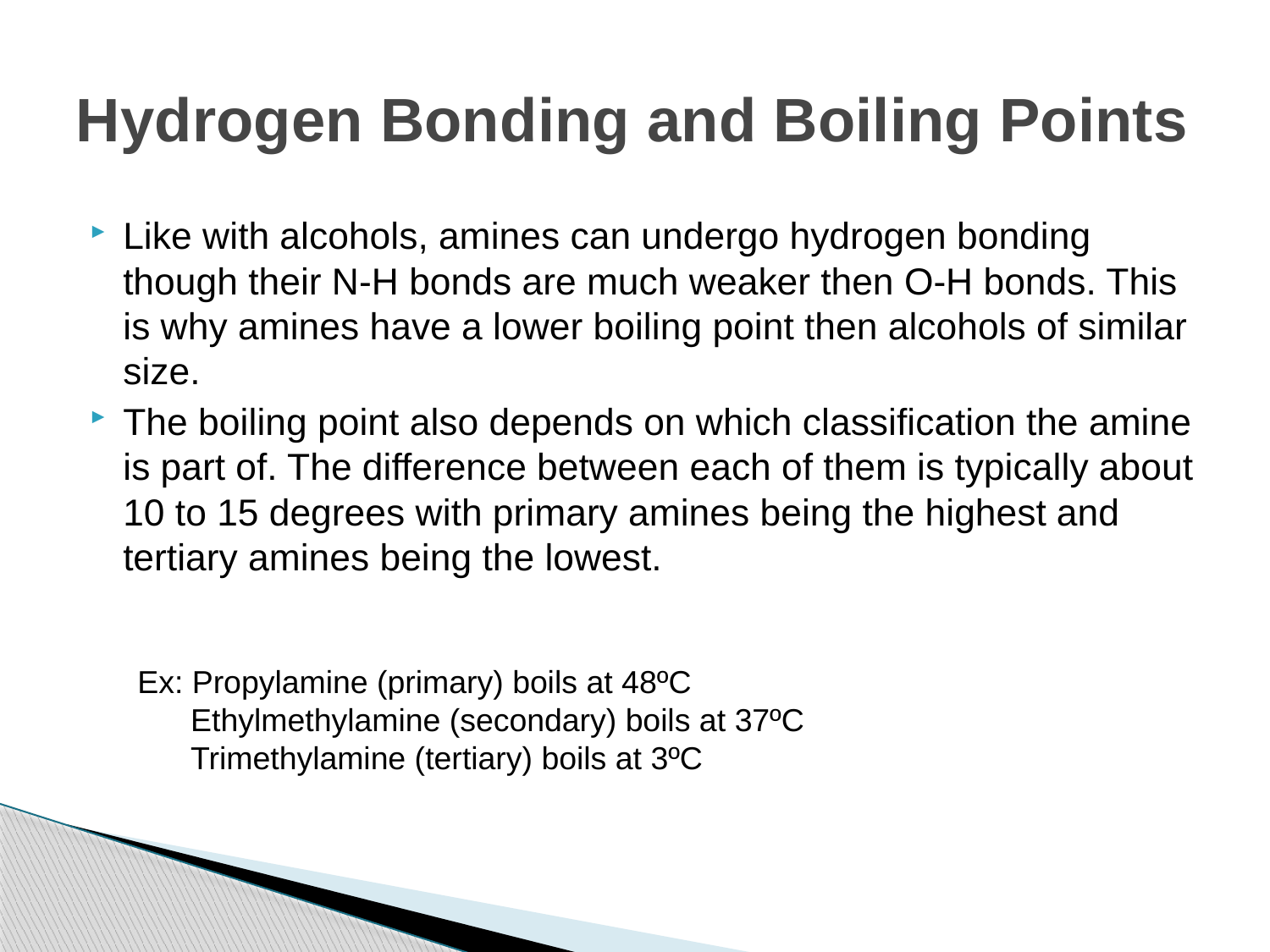

# Hydrogen Bonding and Boiling Points
Like with alcohols, amines can undergo hydrogen bonding though their N-H bonds are much weaker then O-H bonds. This is why amines have a lower boiling point then alcohols of similar size.
The boiling point also depends on which classification the amine is part of. The difference between each of them is typically about 10 to 15 degrees with primary amines being the highest and tertiary amines being the lowest.
Ex: Propylamine (primary) boils at 48ºC
      Ethylmethylamine (secondary) boils at 37ºC
      Trimethylamine (tertiary) boils at 3ºC